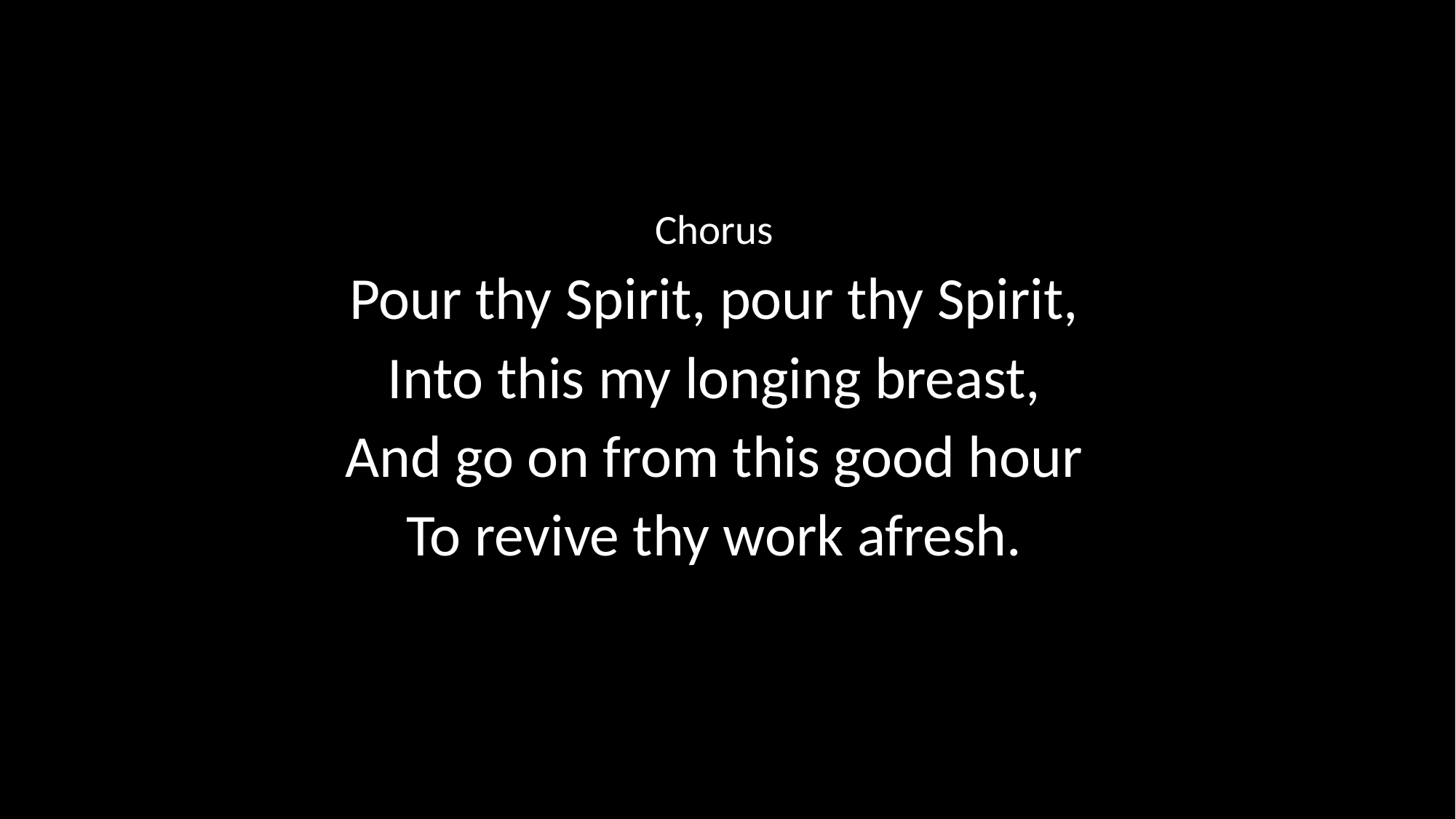

Chorus
Pour thy Spirit, pour thy Spirit,
Into this my longing breast,
And go on from this good hour
To revive thy work afresh.